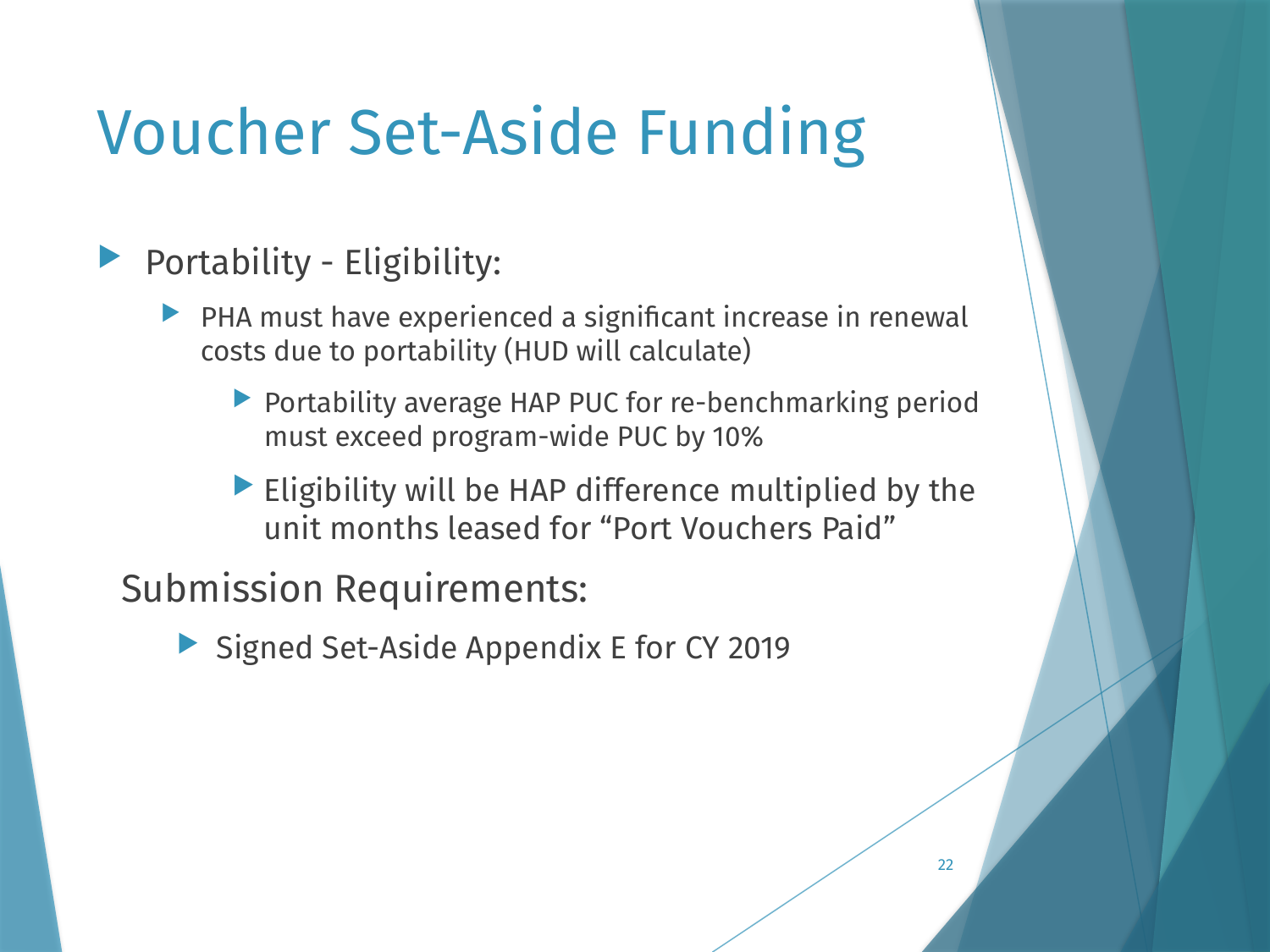

# Voucher Set-Aside Funding
Portability - Eligibility:
PHA must have experienced a significant increase in renewal costs due to portability (HUD will calculate)
Portability average HAP PUC for re-benchmarking period must exceed program-wide PUC by 10%
Eligibility will be HAP difference multiplied by the unit months leased for “Port Vouchers Paid”
Submission Requirements:
Signed Set-Aside Appendix E for CY 2019

22